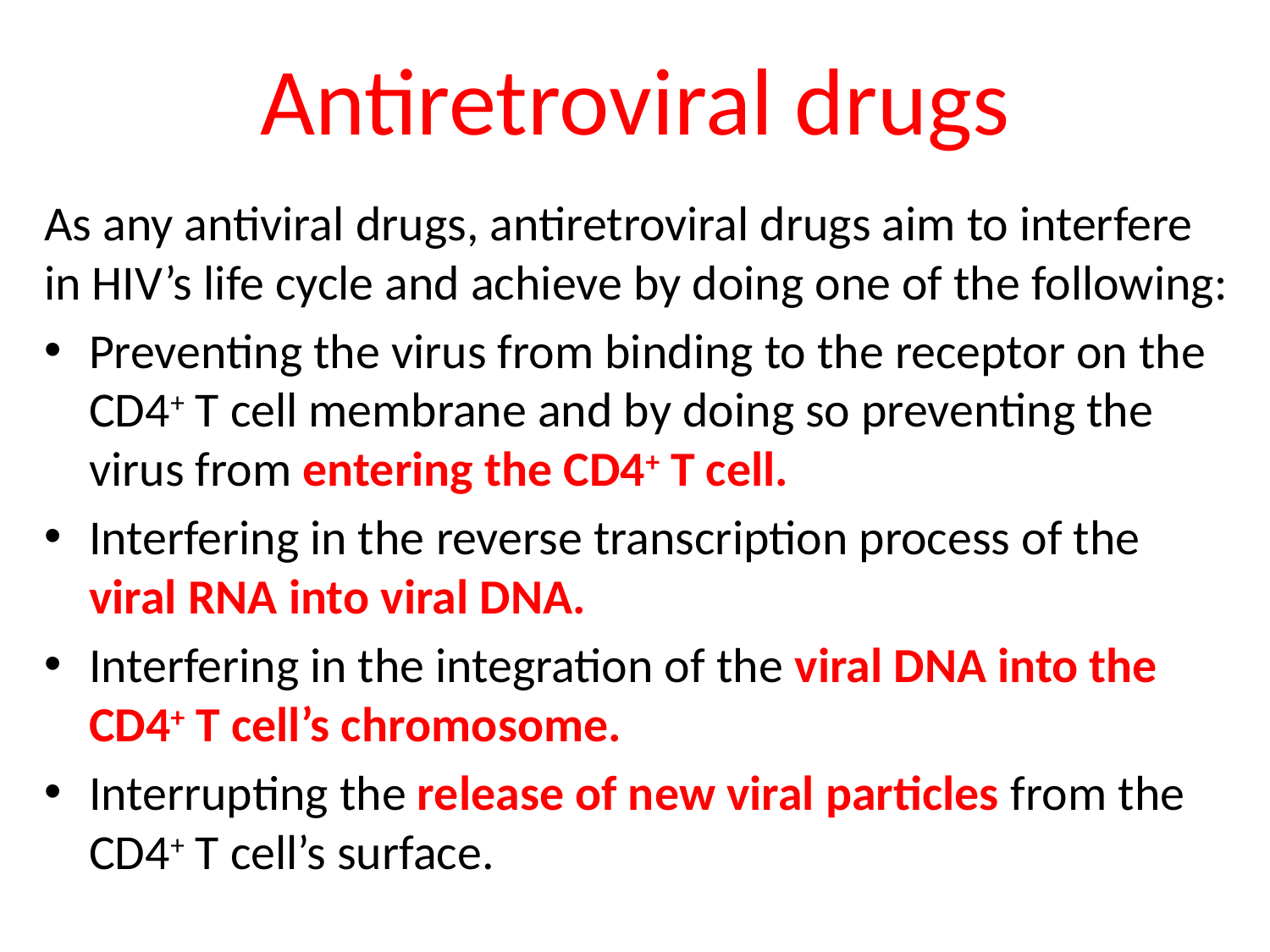

# Antiretroviral drugs
As any antiviral drugs, antiretroviral drugs aim to interfere in HIV’s life cycle and achieve by doing one of the following:
Preventing the virus from binding to the receptor on the CD4+ T cell membrane and by doing so preventing the virus from entering the CD4+ T cell.
Interfering in the reverse transcription process of the viral RNA into viral DNA.
Interfering in the integration of the viral DNA into the CD4+ T cell’s chromosome.
Interrupting the release of new viral particles from the CD4+ T cell’s surface.